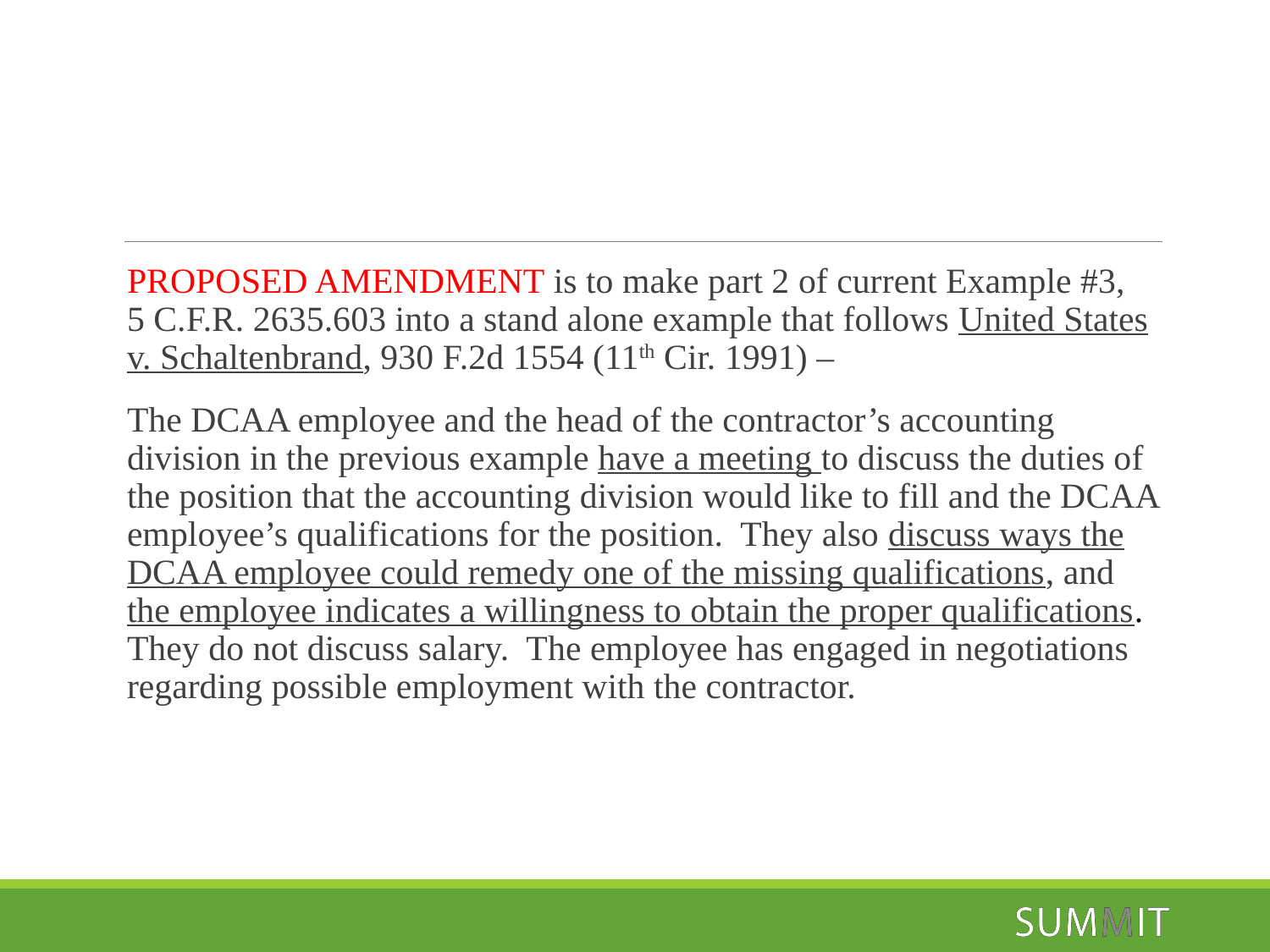

#
PROPOSED AMENDMENT is to make part 2 of current Example #3,
5 C.F.R. 2635.603 into a stand alone example that follows United States v. Schaltenbrand, 930 F.2d 1554 (11th Cir. 1991) –
The DCAA employee and the head of the contractor’s accounting division in the previous example have a meeting to discuss the duties of the position that the accounting division would like to fill and the DCAA employee’s qualifications for the position.  They also discuss ways the DCAA employee could remedy one of the missing qualifications, and the employee indicates a willingness to obtain the proper qualifications.  They do not discuss salary.  The employee has engaged in negotiations regarding possible employment with the contractor.